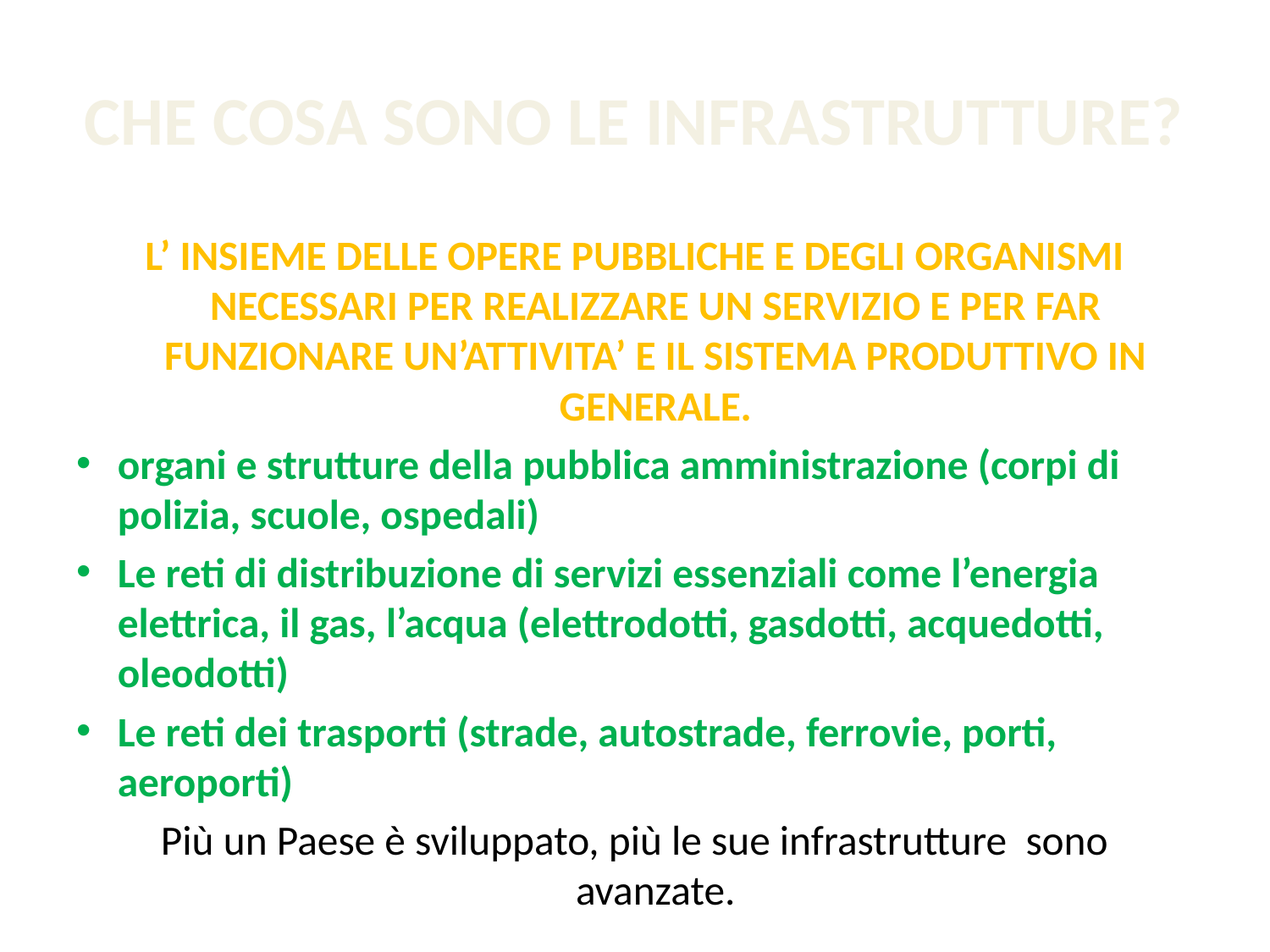

# CHE COSA SONO LE INFRASTRUTTURE?
L’ INSIEME DELLE OPERE PUBBLICHE E DEGLI ORGANISMI NECESSARI PER REALIZZARE UN SERVIZIO E PER FAR FUNZIONARE UN’ATTIVITA’ E IL SISTEMA PRODUTTIVO IN GENERALE.
organi e strutture della pubblica amministrazione (corpi di polizia, scuole, ospedali)
Le reti di distribuzione di servizi essenziali come l’energia elettrica, il gas, l’acqua (elettrodotti, gasdotti, acquedotti, oleodotti)
Le reti dei trasporti (strade, autostrade, ferrovie, porti, aeroporti)
Più un Paese è sviluppato, più le sue infrastrutture  sono avanzate.